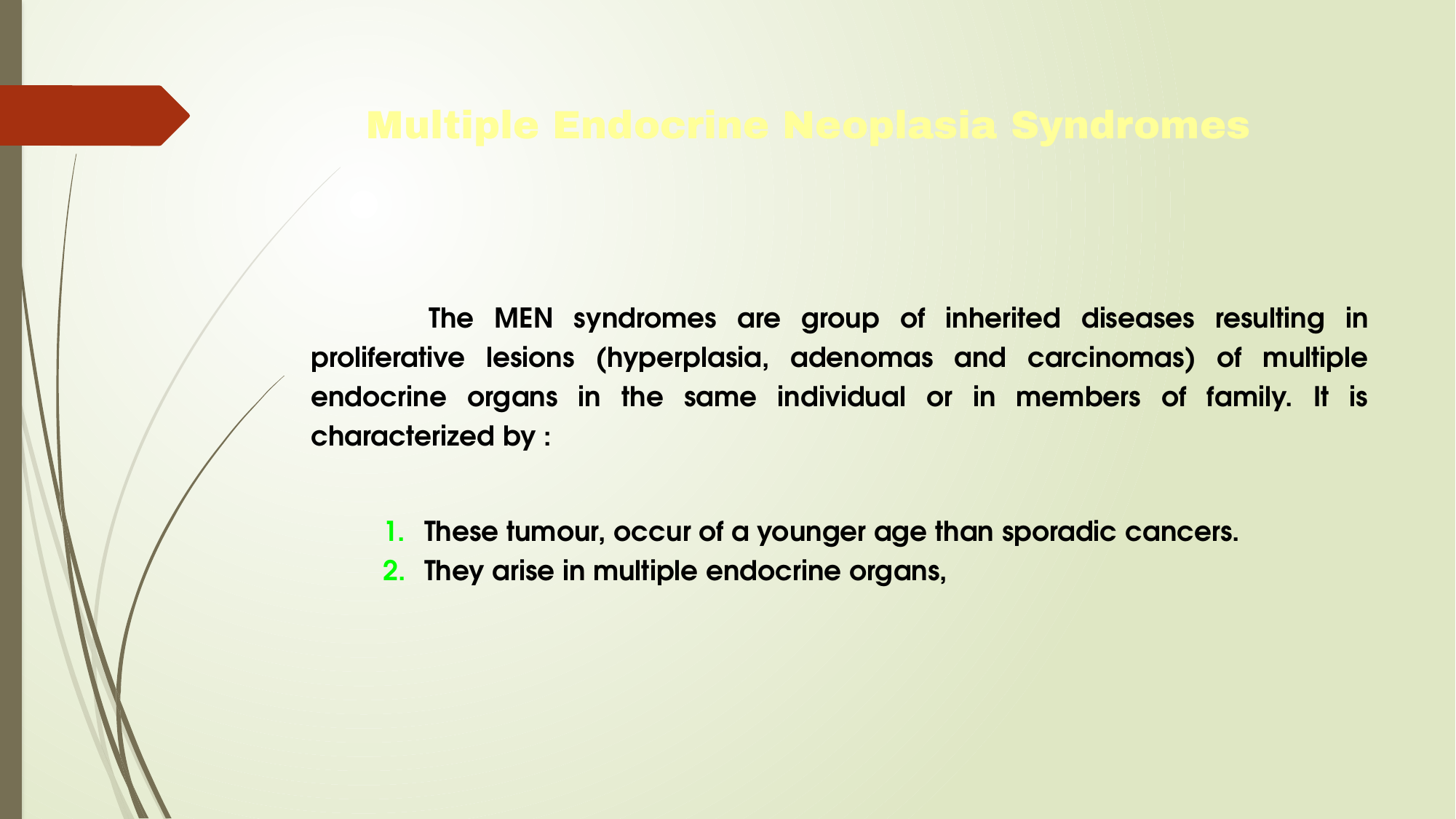

Multiple Endocrine Neoplasia Syndromes
The MEN syndromes are group of inherited diseases resulting in proliferative lesions (hyperplasia, adenomas and carcinomas) of multiple endocrine organs in the same individual or in members of family. It is characterized by :
These tumour, occur of a younger age than sporadic cancers.
They arise in multiple endocrine organs,